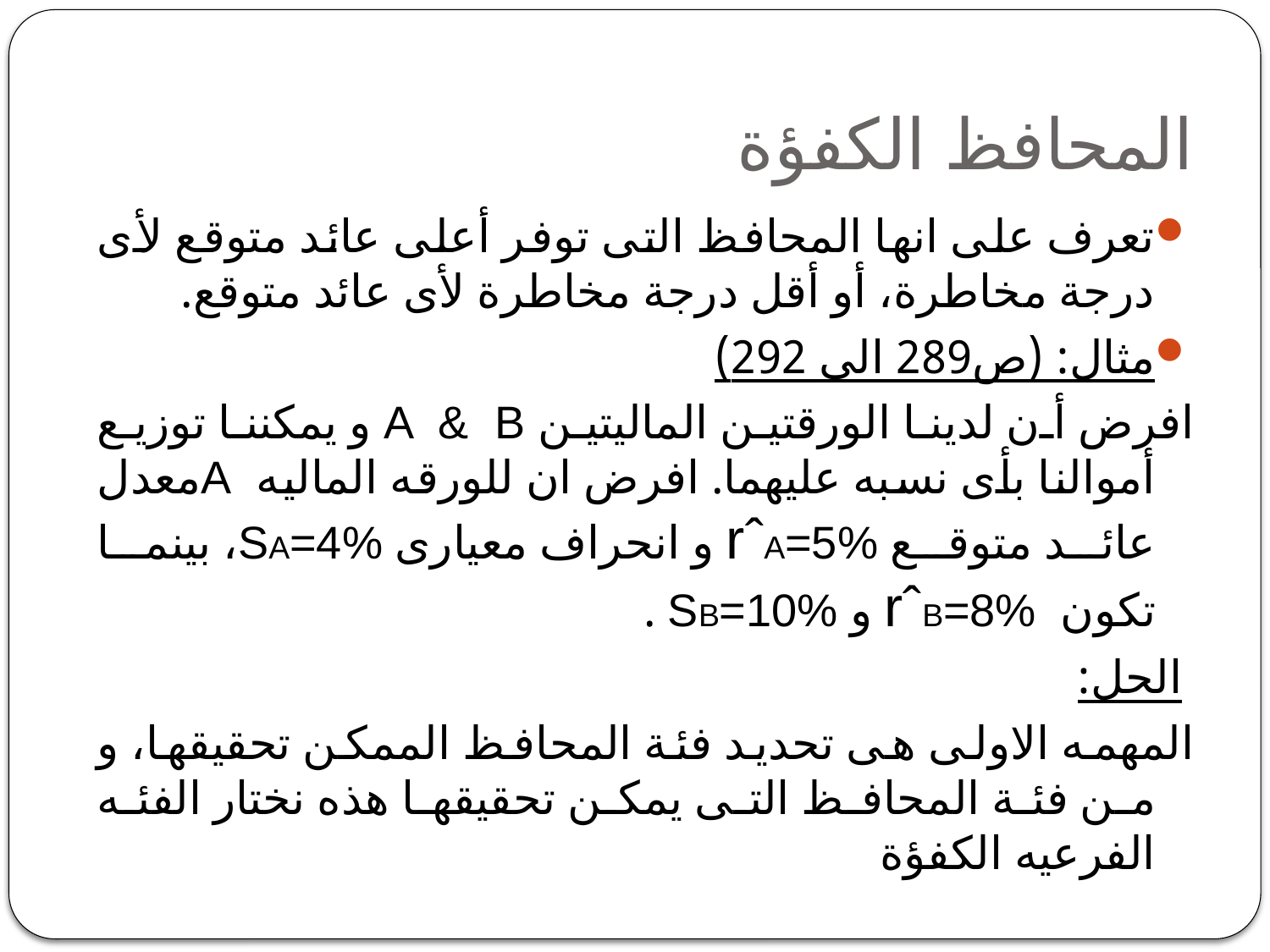

# المحافظ الكفؤة
تعرف على انها المحافظ التى توفر أعلى عائد متوقع لأى درجة مخاطرة، أو أقل درجة مخاطرة لأى عائد متوقع.
مثال: (ص289 الى 292)
افرض أن لدينا الورقتين الماليتين A & B و يمكننا توزيع أموالنا بأى نسبه عليهما. افرض ان للورقه الماليه  Aمعدل عائد متوقع rˆA=5% و انحراف معيارى SA=4%، بينما تكون  rˆB=8% و SB=10% .
 الحل:
المهمه الاولى هى تحديد فئة المحافظ الممكن تحقيقها، و من فئة المحافظ التى يمكن تحقيقها هذه نختار الفئه الفرعيه الكفؤة